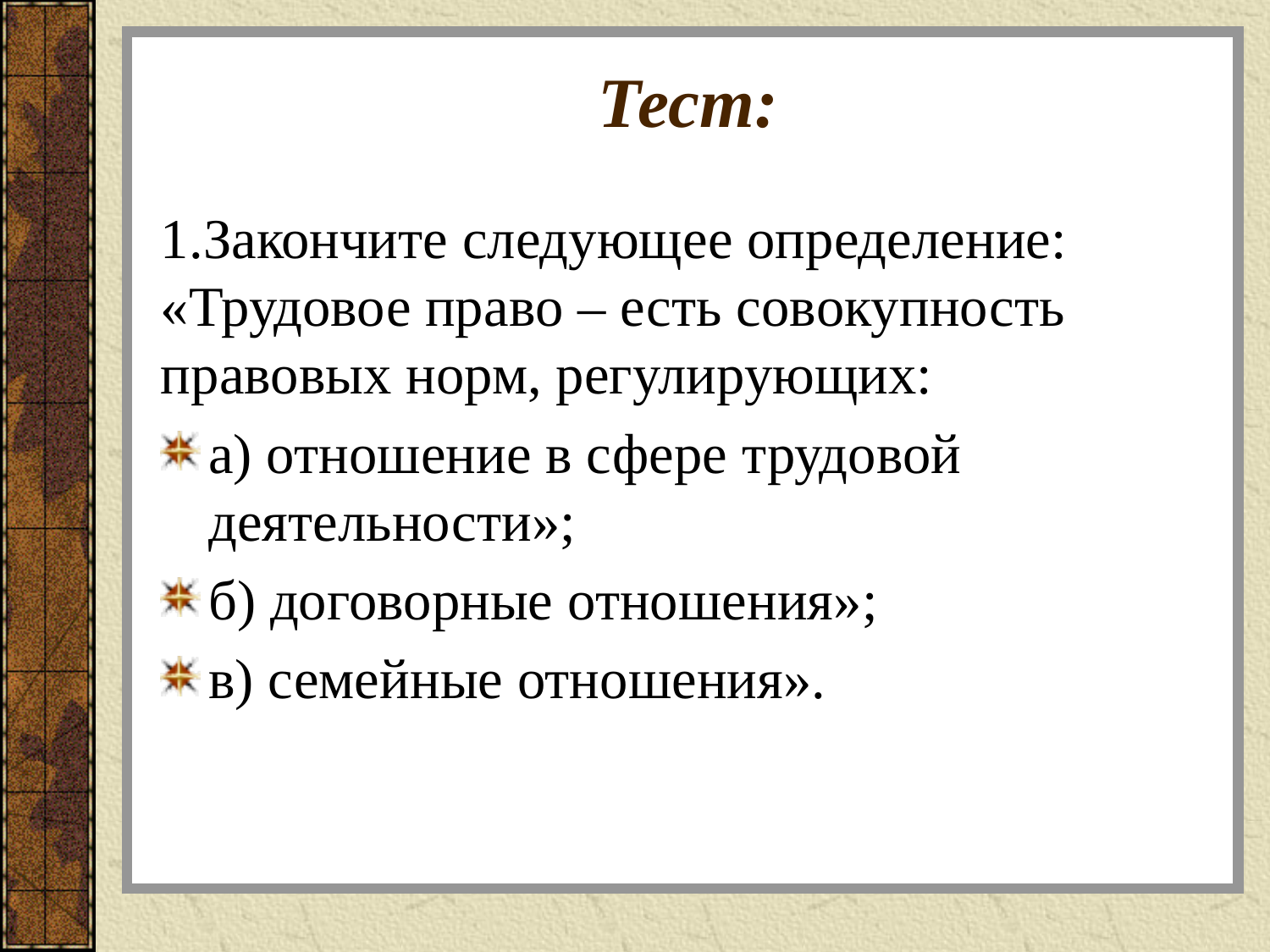

# Тест:
1.Закончите следующее определение: «Трудовое право – есть совокупность правовых норм, регулирующих:
а) отношение в сфере трудовой деятельности»;
б) договорные отношения»;
в) семейные отношения».